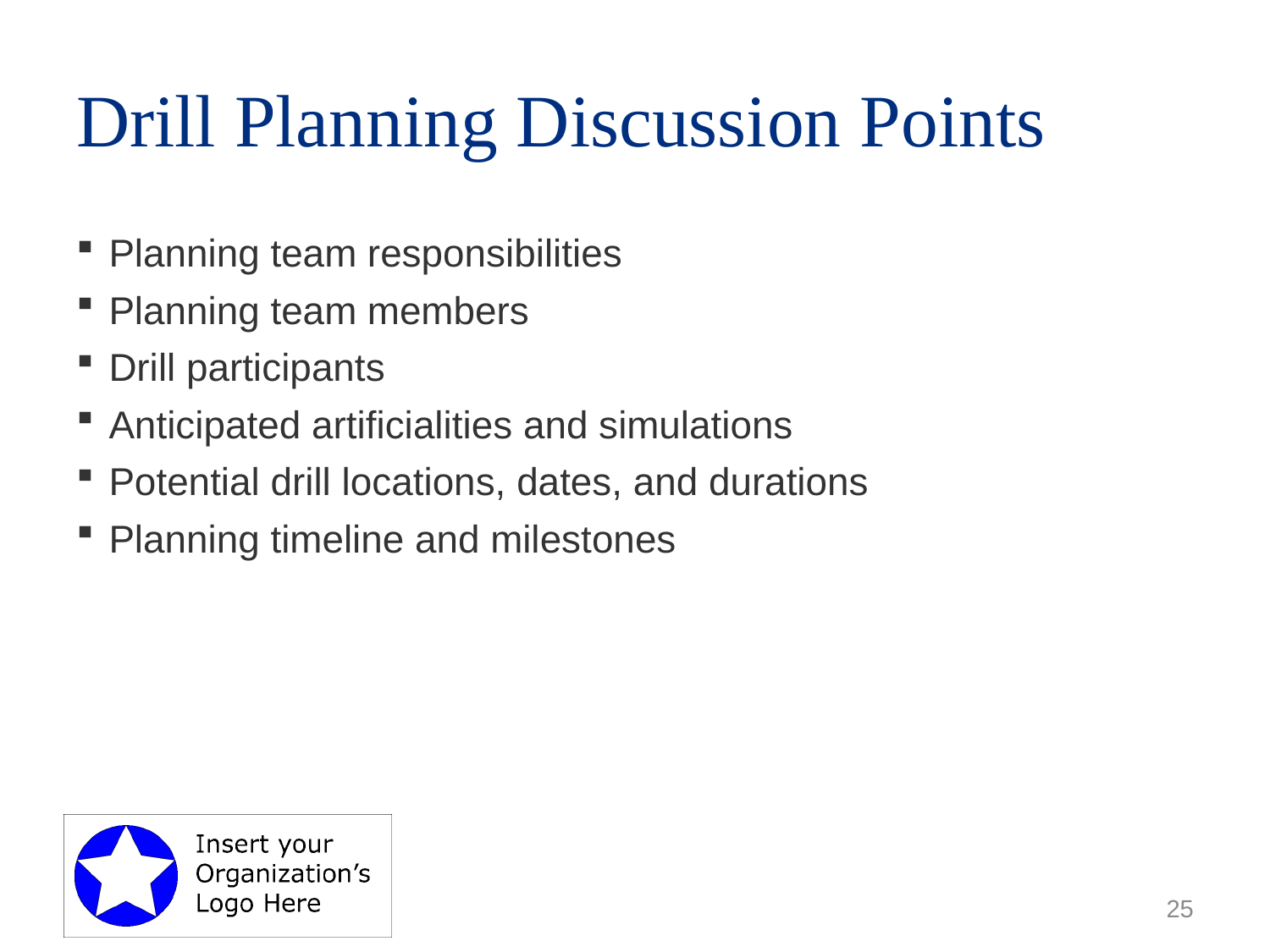

# Drill Planning Discussion Points
Planning team responsibilities
Planning team members
Drill participants
Anticipated artificialities and simulations
Potential drill locations, dates, and durations
Planning timeline and milestones

25